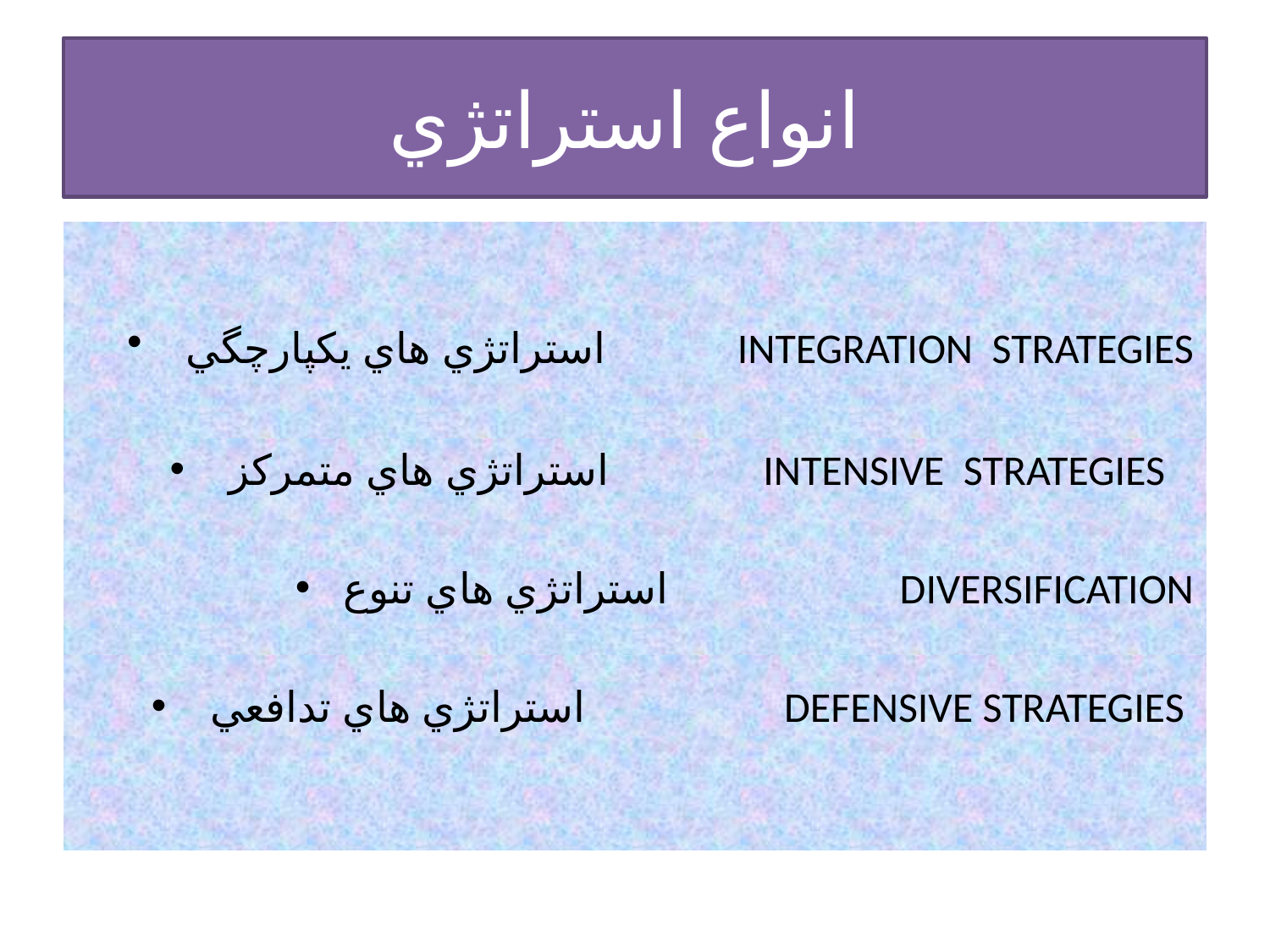

# انواع استراتژي

 استراتژي هاي يكپارچگي         INTEGRATION  STRATEGIES

 استراتژي هاي متمركز              INTENSIVE  STRATEGIES

استراتژي هاي تنوع                     DIVERSIFICATION

 استراتژي هاي تدافعي                  DEFENSIVE STRATEGIES